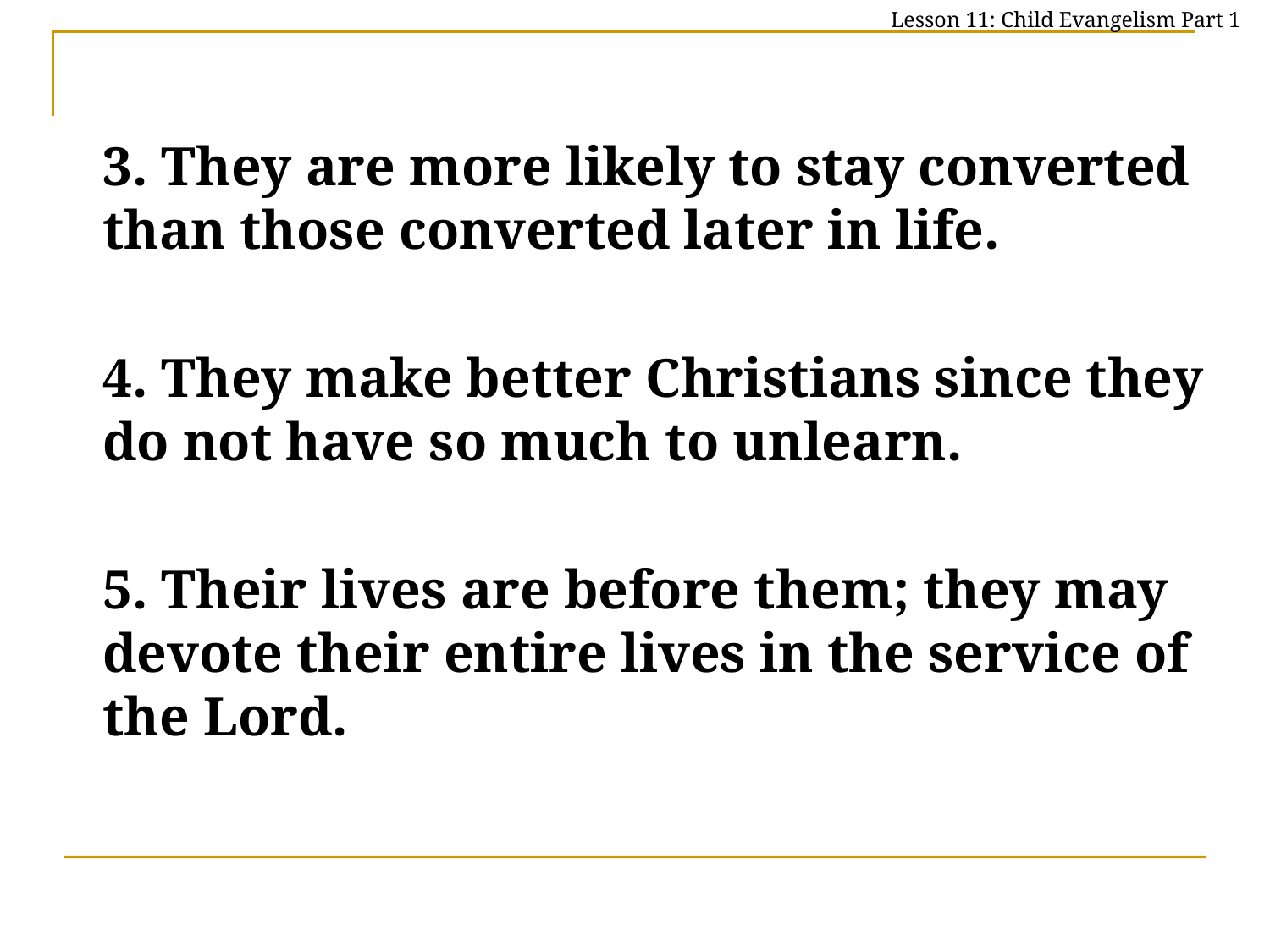

Lesson 11: Child Evangelism Part 1
	3. They are more likely to stay converted than those converted later in life.

	4. They make better Christians since they do not have so much to unlearn.

	5. Their lives are before them; they may devote their entire lives in the service of the Lord.